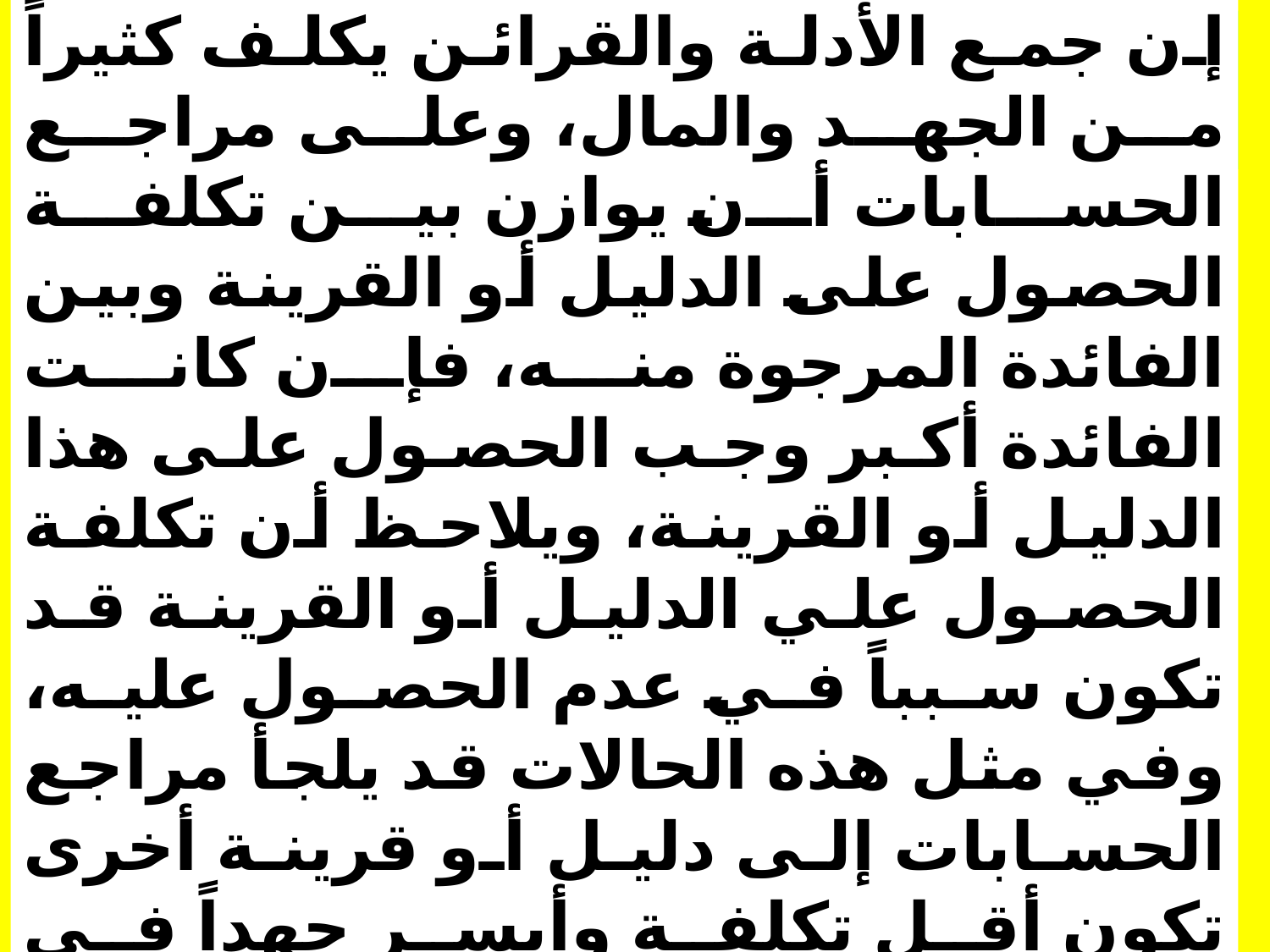

# 3- تكلفة الحصول على الدليل أو القرينة:
إن جمع الأدلة والقرائن يكلف كثيراً من الجهد والمال، وعلى مراجع الحسابات أن يوازن بين تكلفة الحصول على الدليل أو القرينة وبين الفائدة المرجوة منه، فإن كانت الفائدة أكبر وجب الحصول على هذا الدليل أو القرينة، ويلاحظ أن تكلفة الحصول علي الدليل أو القرينة قد تكون سبباً في عدم الحصول عليه، وفي مثل هذه الحالات قد يلجأ مراجع الحسابات إلى دليل أو قرينة أخرى تكون أقل تكلفة وأيسر جهداً في الحصول عليها.